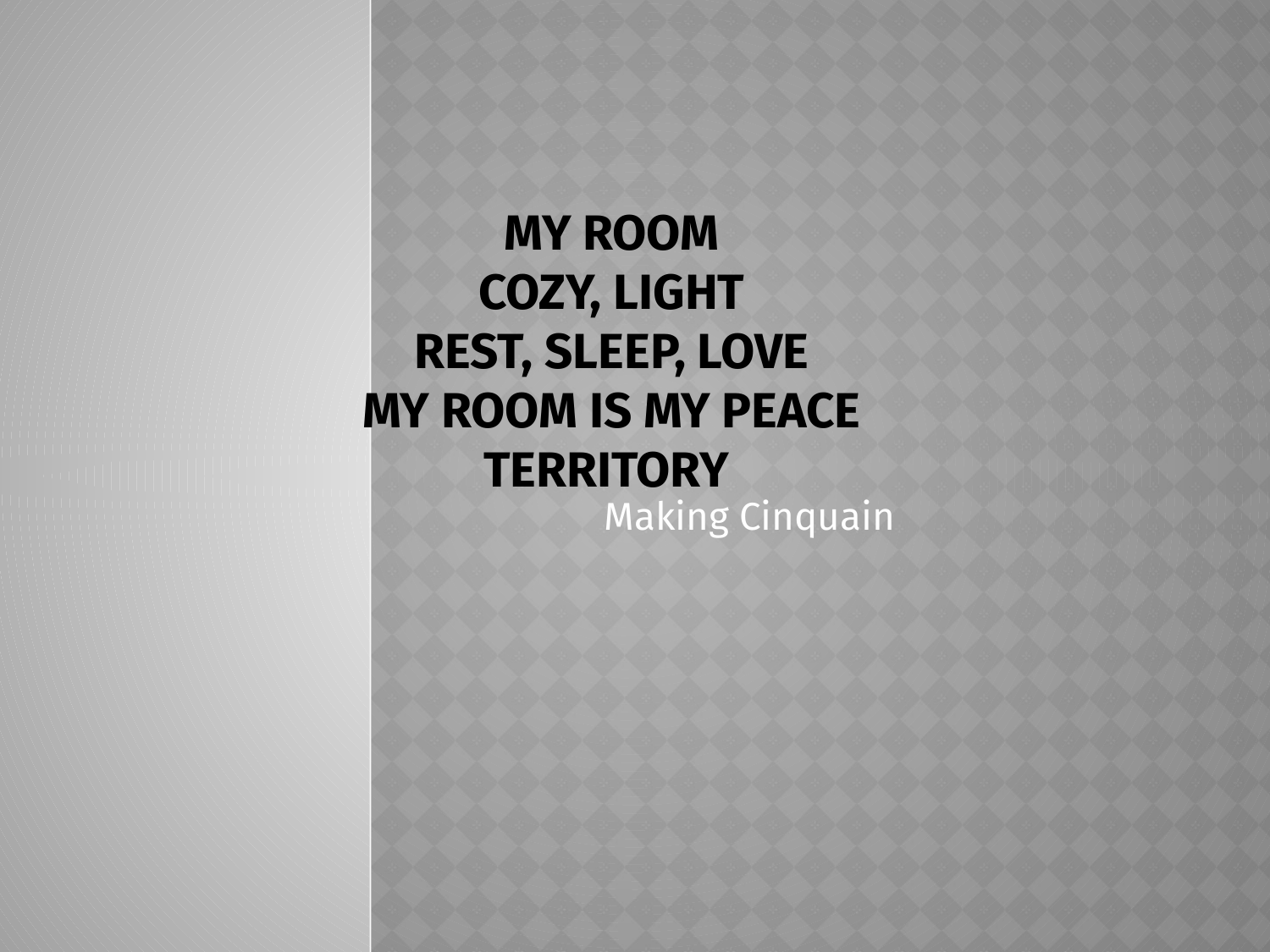

# My room Cozy, light Rest, sleep, love My room is my peace Territory
 Making Сinquain